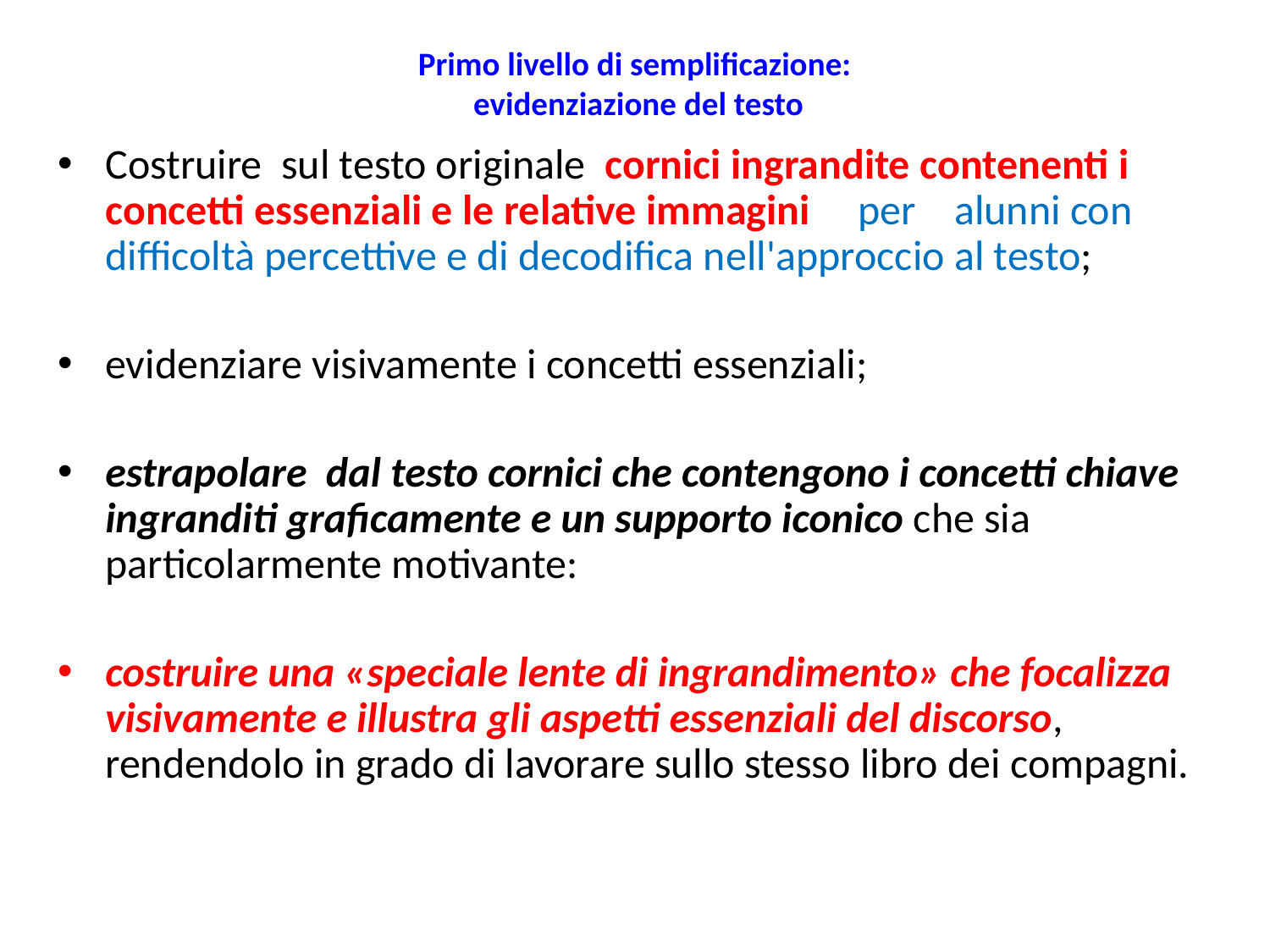

# Primo livello di semplificazione: evidenziazione del testo
Costruire  sul testo originale  cornici ingrandite contenenti i concetti essenziali e le relative immagini     per    alunni con difficoltà percettive e di decodifica nell'approccio al testo;

evidenziare visivamente i concetti essenziali;

estrapolare  dal testo cornici che contengono i concetti chiave ingranditi graficamente e un supporto iconico che sia particolarmente motivante:

costruire una «speciale lente di ingrandimento» che focalizza visivamente e illustra gli aspetti essenziali del discorso, rendendolo in grado di lavorare sullo stesso libro dei compagni.